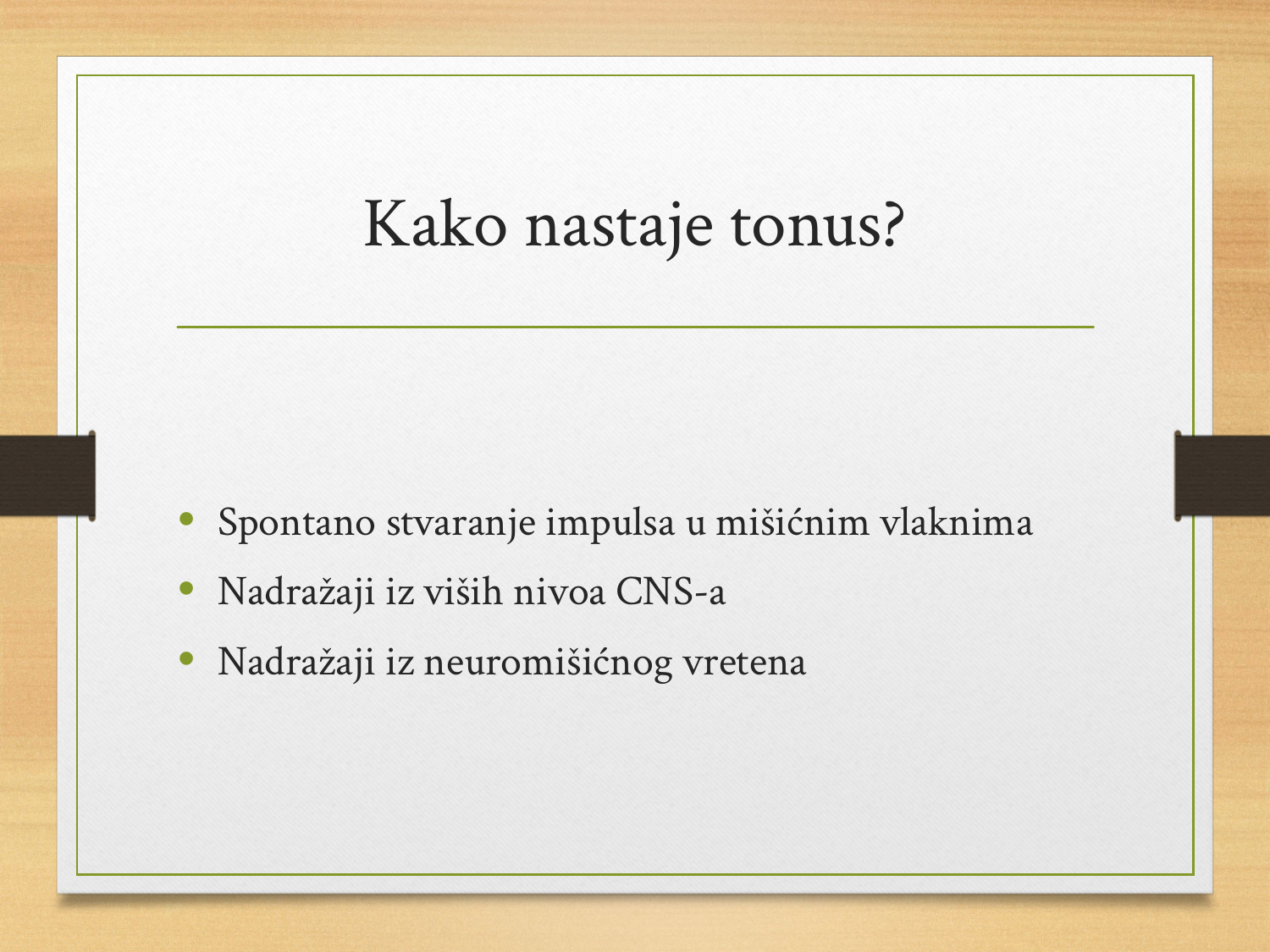

# Kako nastaje tonus?
Spontano stvaranje impulsa u mišićnim vlaknima
Nadražaji iz viših nivoa CNS-a
Nadražaji iz neuromišićnog vretena